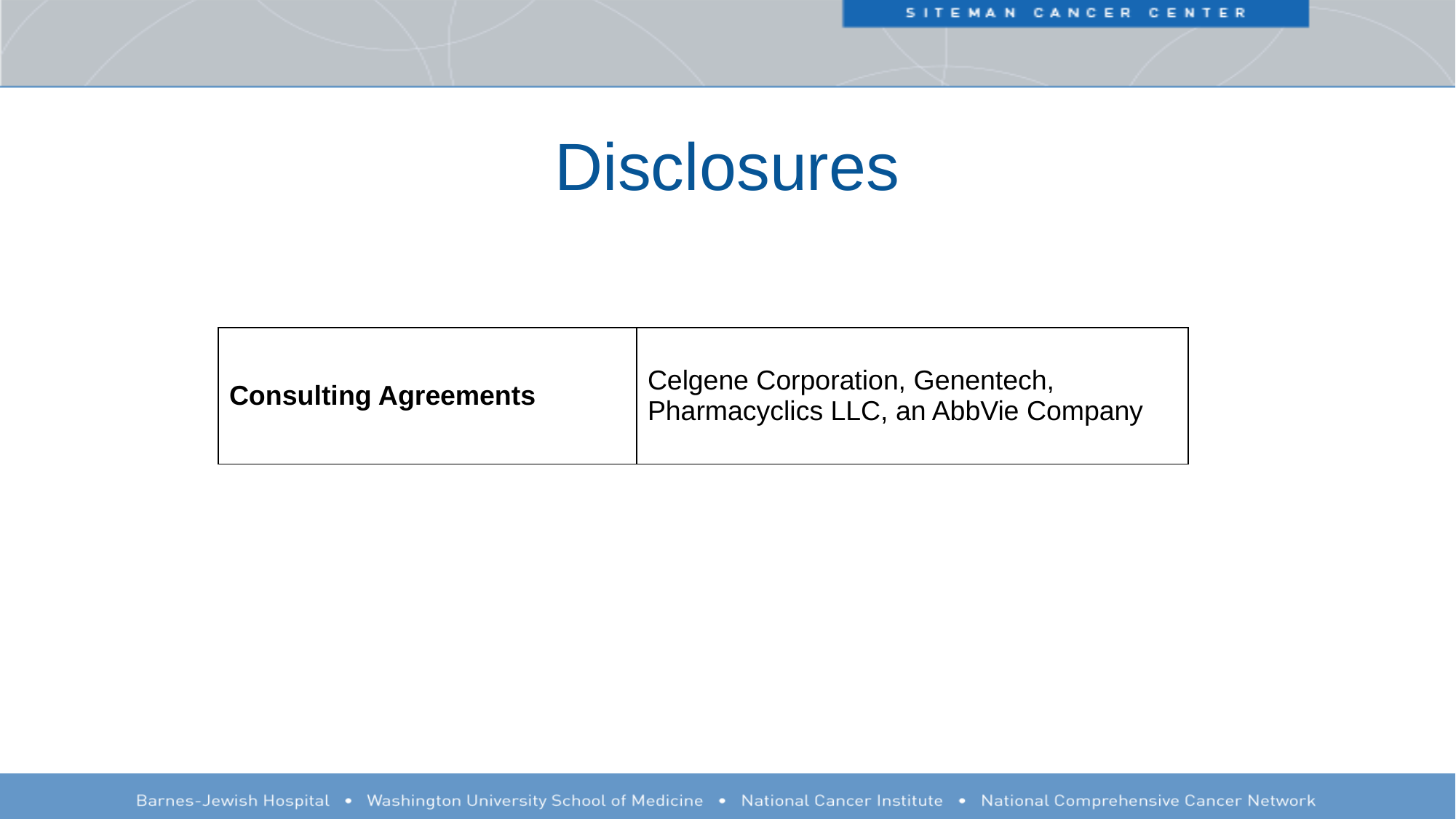

# Disclosures
| Consulting Agreements | Celgene Corporation, Genentech, Pharmacyclics LLC, an AbbVie Company |
| --- | --- |